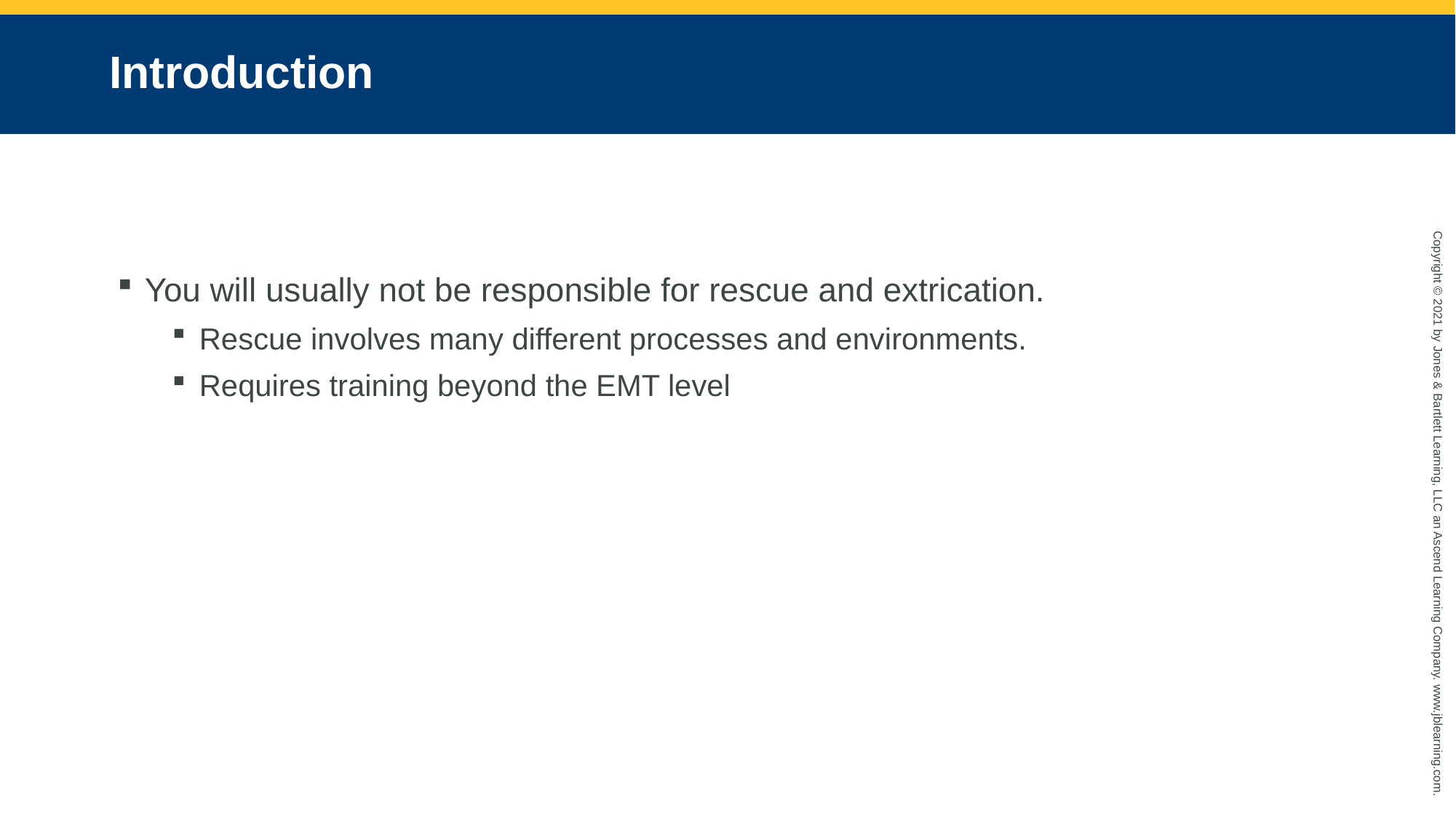

# Introduction
You will usually not be responsible for rescue and extrication.
Rescue involves many different processes and environments.
Requires training beyond the EMT level